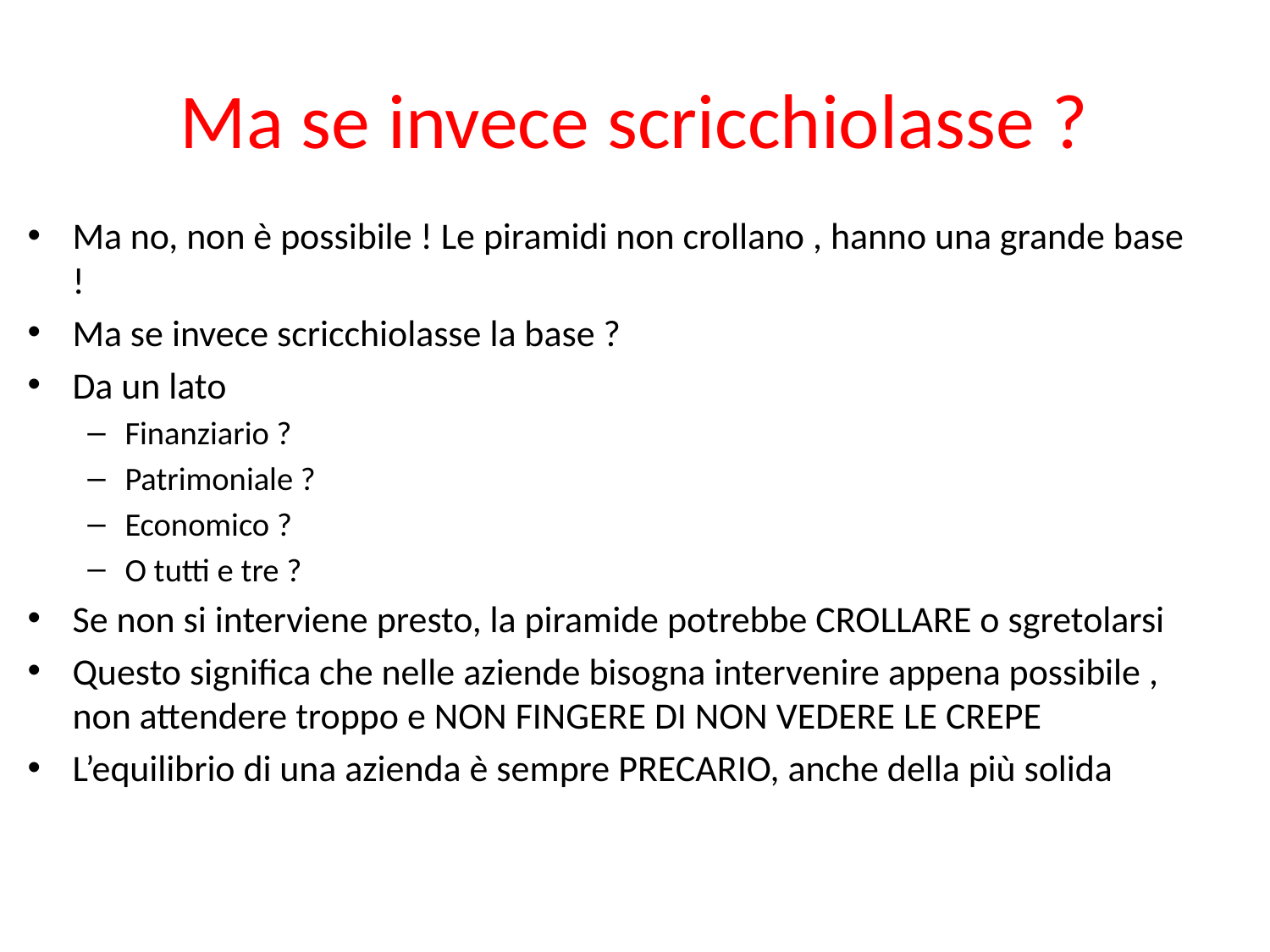

# Ma se invece scricchiolasse ?
Ma no, non è possibile ! Le piramidi non crollano , hanno una grande base !
Ma se invece scricchiolasse la base ?
Da un lato
Finanziario ?
Patrimoniale ?
Economico ?
O tutti e tre ?
Se non si interviene presto, la piramide potrebbe CROLLARE o sgretolarsi
Questo significa che nelle aziende bisogna intervenire appena possibile , non attendere troppo e NON FINGERE DI NON VEDERE LE CREPE
L’equilibrio di una azienda è sempre PRECARIO, anche della più solida